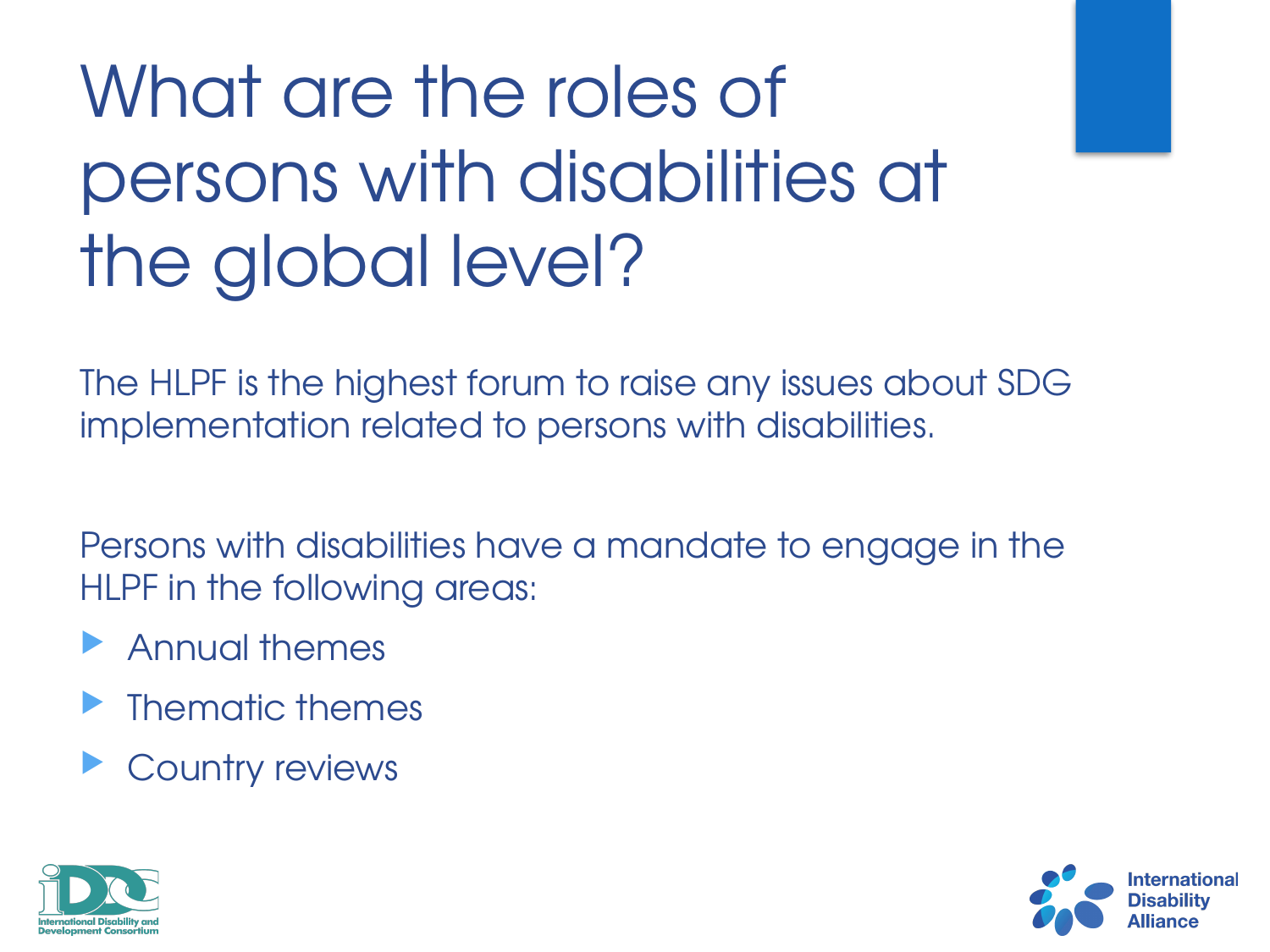

What are the roles of persons with disabilities at the global level?
The HLPF is the highest forum to raise any issues about SDG implementation related to persons with disabilities.

Persons with disabilities have a mandate to engage in the HLPF in the following areas:
Annual themes
Thematic themes
Country reviews